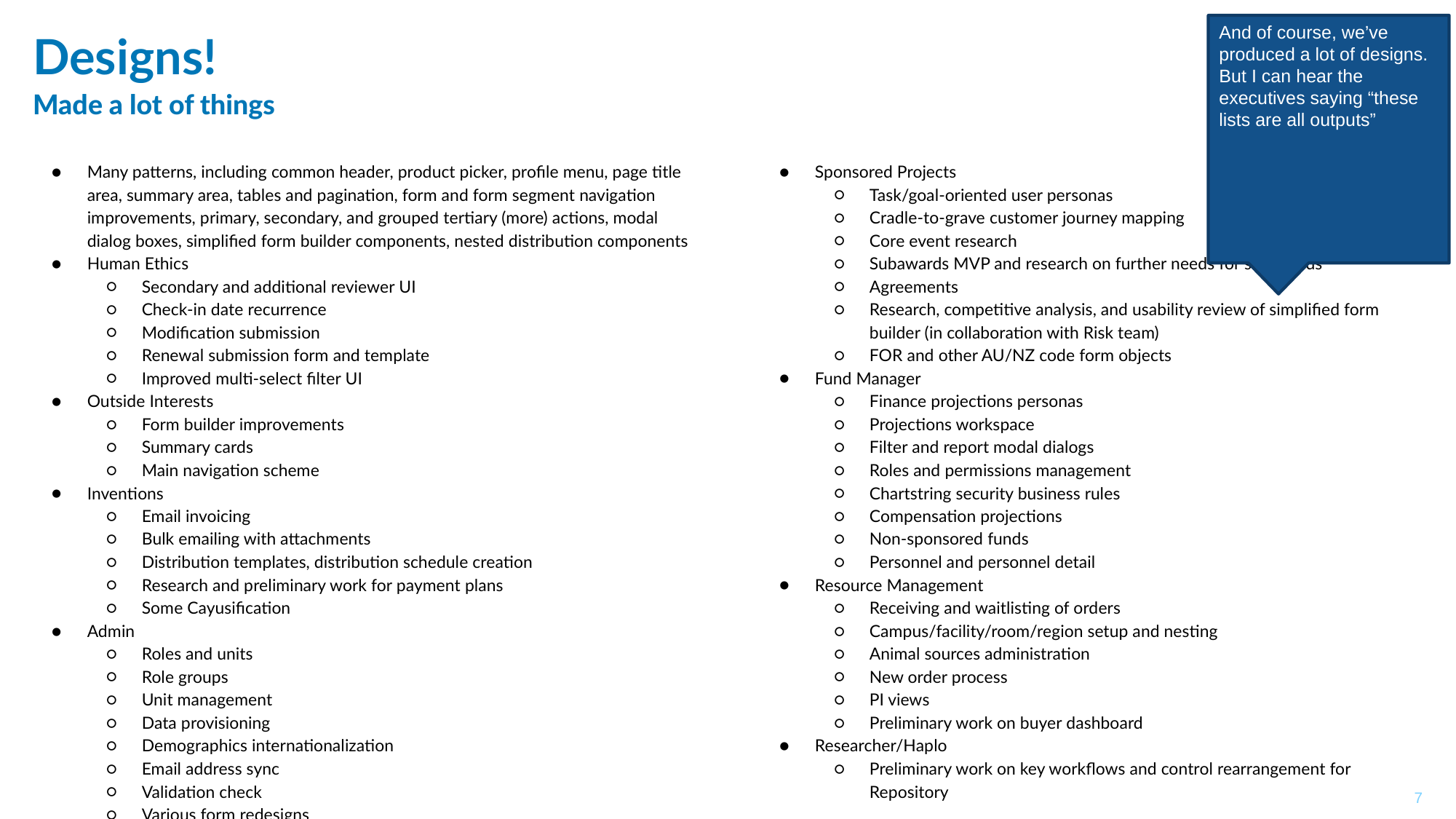

# Designs!
And of course, we’ve produced a lot of designs. But I can hear the executives saying “these lists are all outputs”
Made a lot of things
Many patterns, including common header, product picker, profile menu, page title area, summary area, tables and pagination, form and form segment navigation improvements, primary, secondary, and grouped tertiary (more) actions, modal dialog boxes, simplified form builder components, nested distribution components
Human Ethics
Secondary and additional reviewer UI
Check-in date recurrence
Modification submission
Renewal submission form and template
Improved multi-select filter UI
Outside Interests
Form builder improvements
Summary cards
Main navigation scheme
Inventions
Email invoicing
Bulk emailing with attachments
Distribution templates, distribution schedule creation
Research and preliminary work for payment plans
Some Cayusification
Admin
Roles and units
Role groups
Unit management
Data provisioning
Demographics internationalization
Email address sync
Validation check
Various form redesigns
Sponsored Projects
Task/goal-oriented user personas
Cradle-to-grave customer journey mapping
Core event research
Subawards MVP and research on further needs for subawards
Agreements
Research, competitive analysis, and usability review of simplified form builder (in collaboration with Risk team)
FOR and other AU/NZ code form objects
Fund Manager
Finance projections personas
Projections workspace
Filter and report modal dialogs
Roles and permissions management
Chartstring security business rules
Compensation projections
Non-sponsored funds
Personnel and personnel detail
Resource Management
Receiving and waitlisting of orders
Campus/facility/room/region setup and nesting
Animal sources administration
New order process
PI views
Preliminary work on buyer dashboard
Researcher/Haplo
Preliminary work on key workflows and control rearrangement for Repository
     7